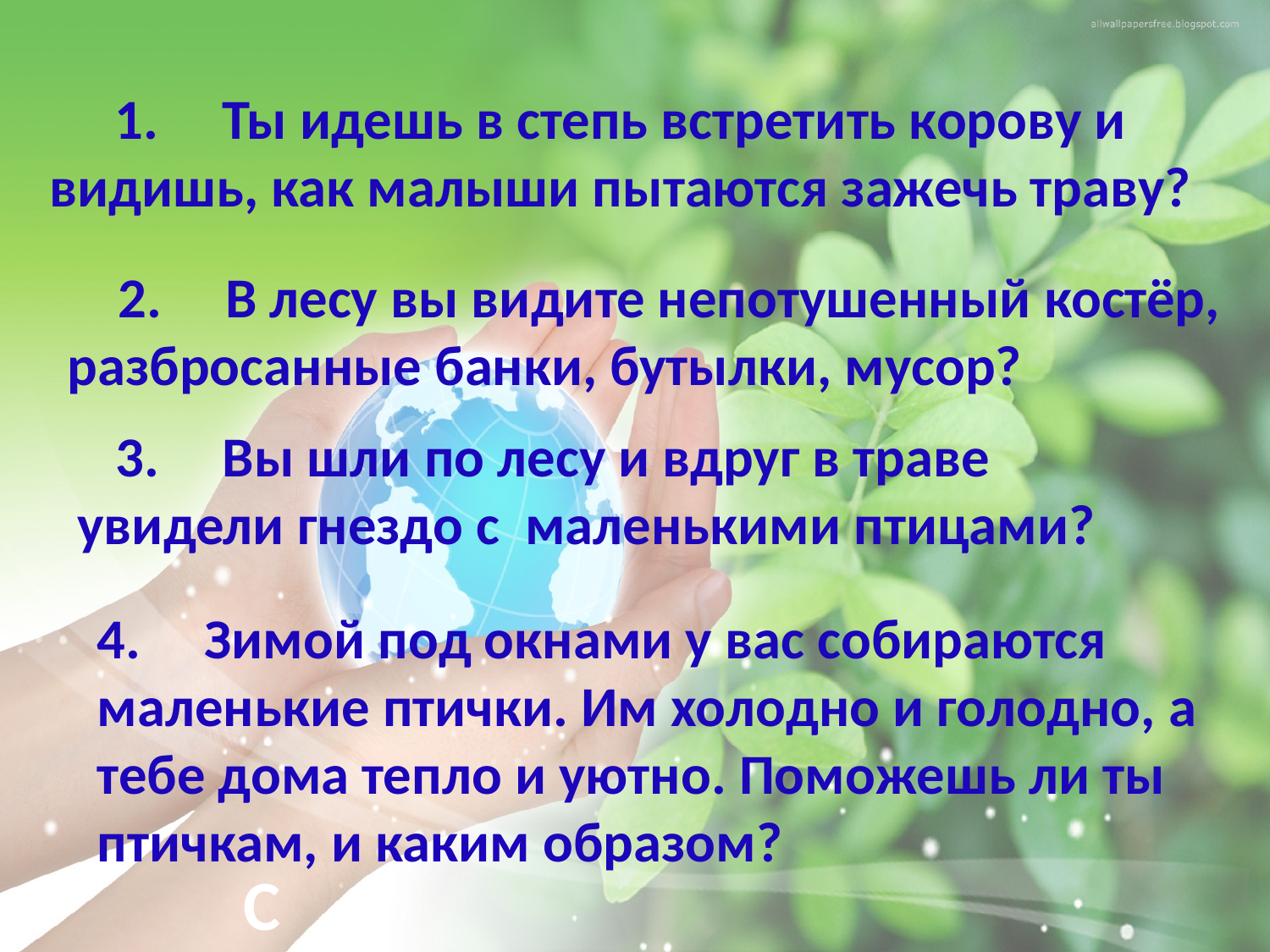

# 1.     Ты идешь в степь встретить корову и видишь, как малыши пытаются зажечь траву?
    2.     В лесу вы видите непотушенный костёр, разбросанные банки, бутылки, мусор?
   3.     Вы шли по лесу и вдруг в траве увидели гнездо с  маленькими птицами?
4.     Зимой под окнами у вас собираются маленькие птички. Им холодно и голодно, а  тебе дома тепло и уютно. Поможешь ли ты птичкам, и каким образом?
 С